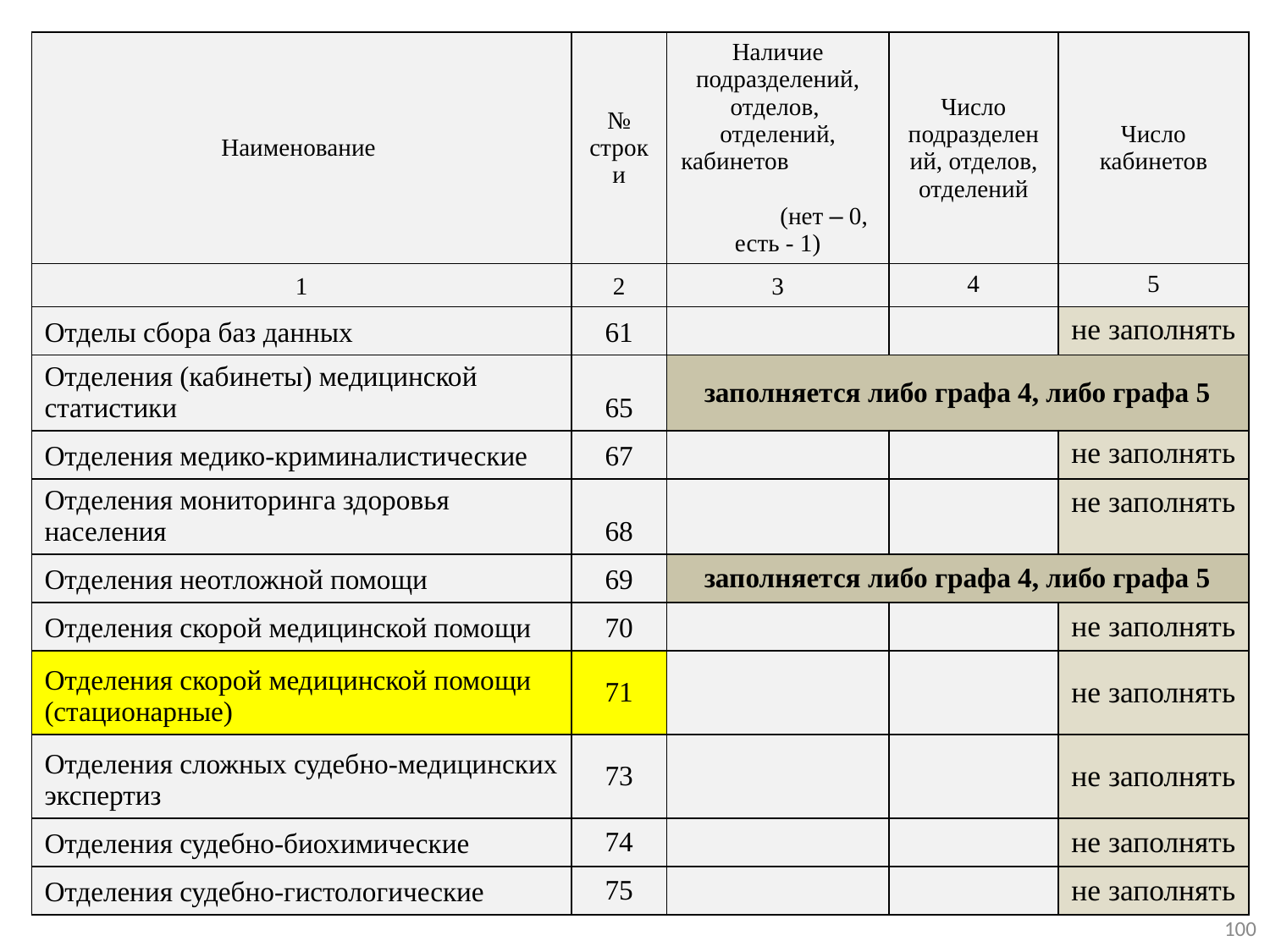

| Наименование | № строки | Наличие подразделений, отделов, отделений, кабинетов (нет – 0, есть - 1) | Число подразделений, отделов, отделений | Число кабинетов |
| --- | --- | --- | --- | --- |
| 1 | 2 | 3 | 4 | 5 |
| Отделы сбора баз данных | 61 |  |  | не заполнять |
| Отделения (кабинеты) медицинской статистики | 65 | заполняется либо графа 4, либо графа 5 |  |  |
| Отделения медико-криминалистические | 67 |  |  | не заполнять |
| Отделения мониторинга здоровья населения | 68 |  |  | не заполнять |
| Отделения неотложной помощи | 69 | заполняется либо графа 4, либо графа 5 |  |  |
| Отделения скорой медицинской помощи | 70 |  |  | не заполнять |
| Отделения скорой медицинской помощи (стационарные) | 71 |  |  | не заполнять |
| Отделения сложных судебно-медицинских экспертиз | 73 |  |  | не заполнять |
| Отделения судебно-биохимические | 74 |  |  | не заполнять |
| Отделения судебно-гистологические | 75 |  |  | не заполнять |
100